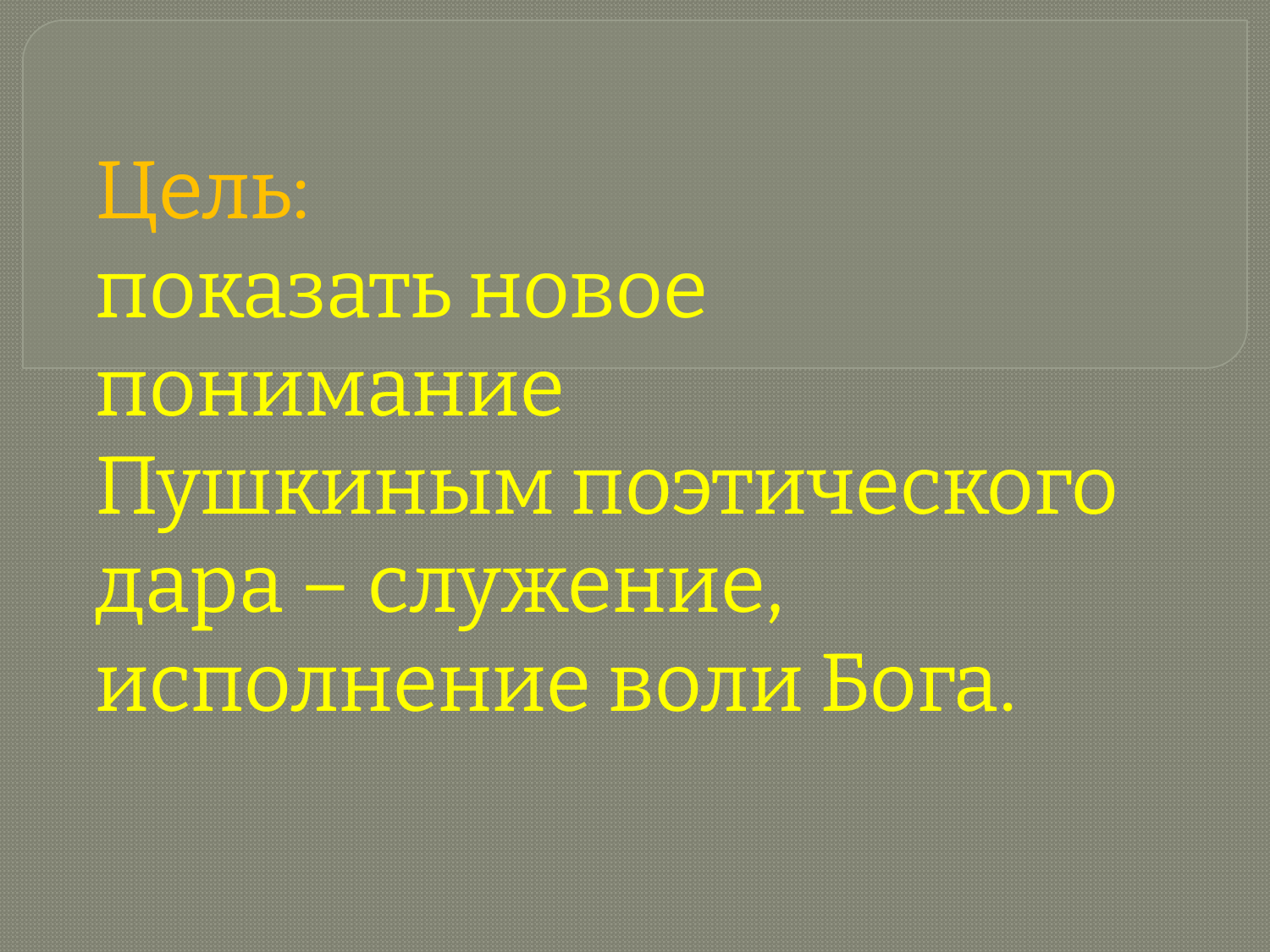

# Цель: показать новое понимание           Пушкиным поэтического дара – служение, исполнение воли Бога.